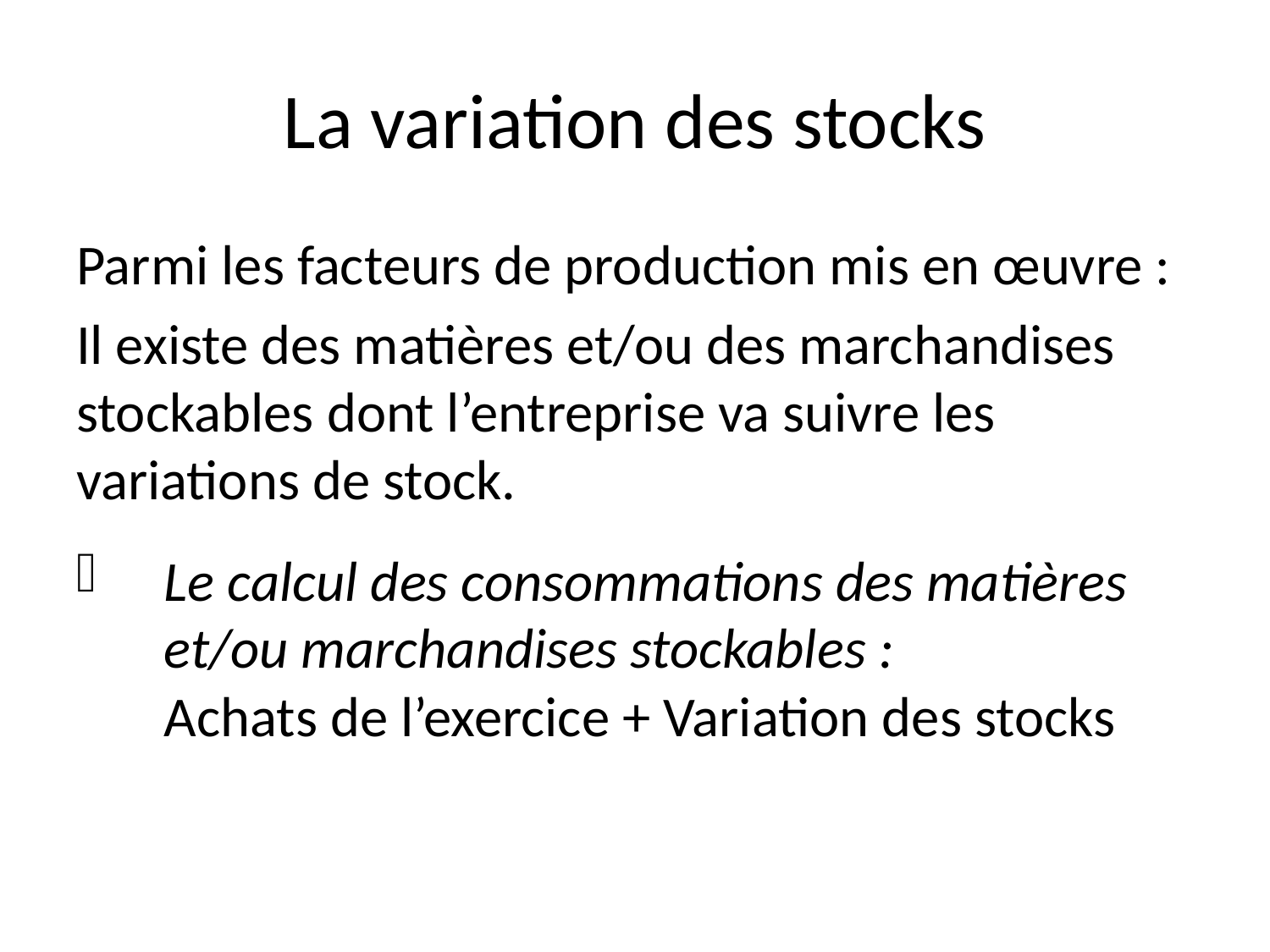

# La variation des stocks
Parmi les facteurs de production mis en œuvre :
Il existe des matières et/ou des marchandises stockables dont l’entreprise va suivre les variations de stock.

Le calcul des consommations des matières et/ou marchandises stockables :
Achats de l’exercice + Variation des stocks